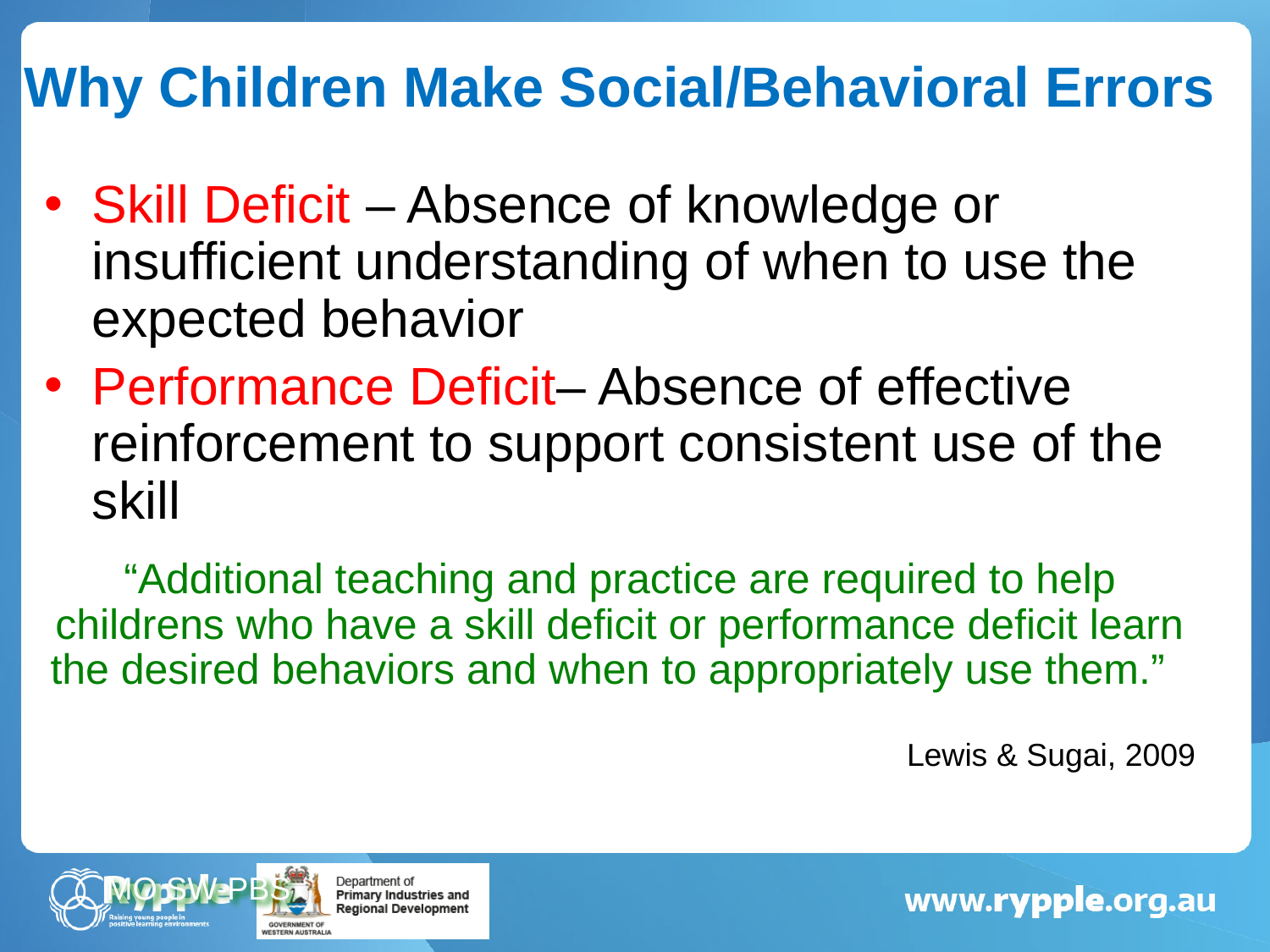

# Why Children Make Social/Behavioral Errors
Skill Deficit – Absence of knowledge or insufficient understanding of when to use the expected behavior
Performance Deficit– Absence of effective reinforcement to support consistent use of the skill

“Additional teaching and practice are required to help childrens who have a skill deficit or performance deficit learn the desired behaviors and when to appropriately use them.”
									Lewis & Sugai, 2009

MO SW-PBS